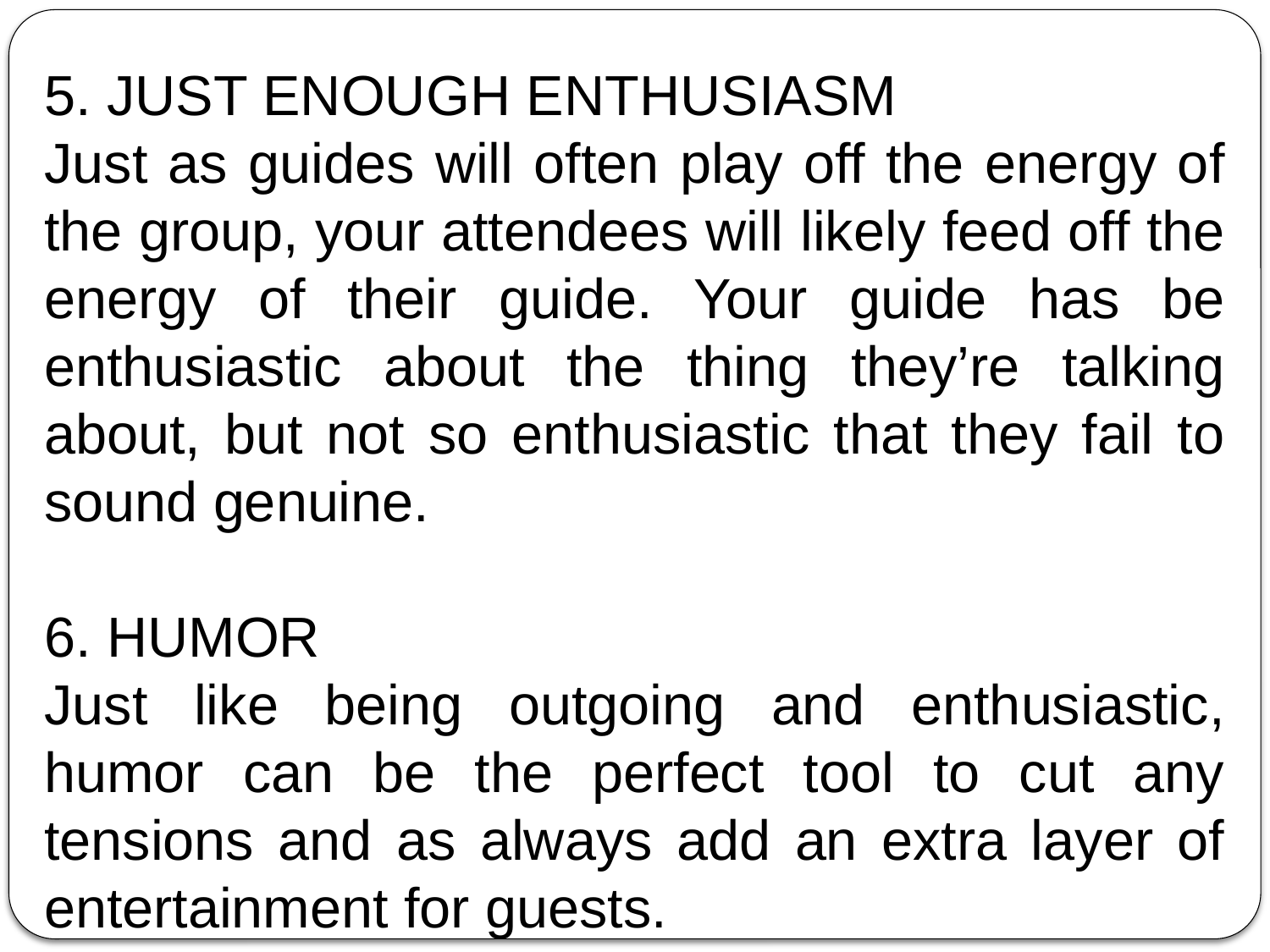

5. JUST ENOUGH ENTHUSIASM
Just as guides will often play off the energy of the group, your attendees will likely feed off the energy of their guide. Your guide has be enthusiastic about the thing they’re talking about, but not so enthusiastic that they fail to sound genuine.

6. HUMOR
Just like being outgoing and enthusiastic, humor can be the perfect tool to cut any tensions and as always add an extra layer of entertainment for guests.